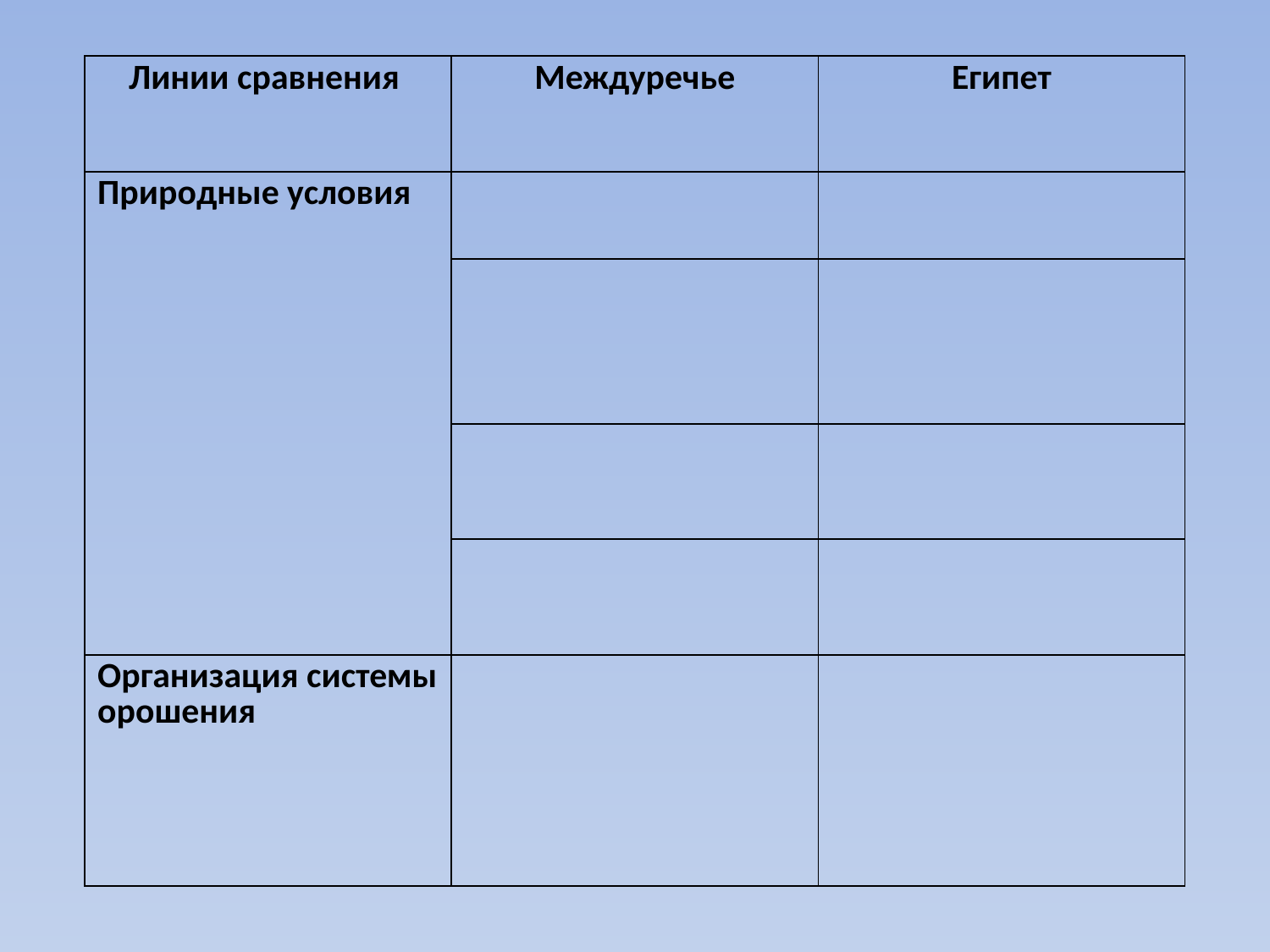

| Линии сравнения | Междуречье | Египет |
| --- | --- | --- |
| Природные условия |  |  |
|  |  |  |
|  |  |  |
|  |  |  |
| Организация системы орошения |  |  |
|  |  |  |
| --- | --- | --- |